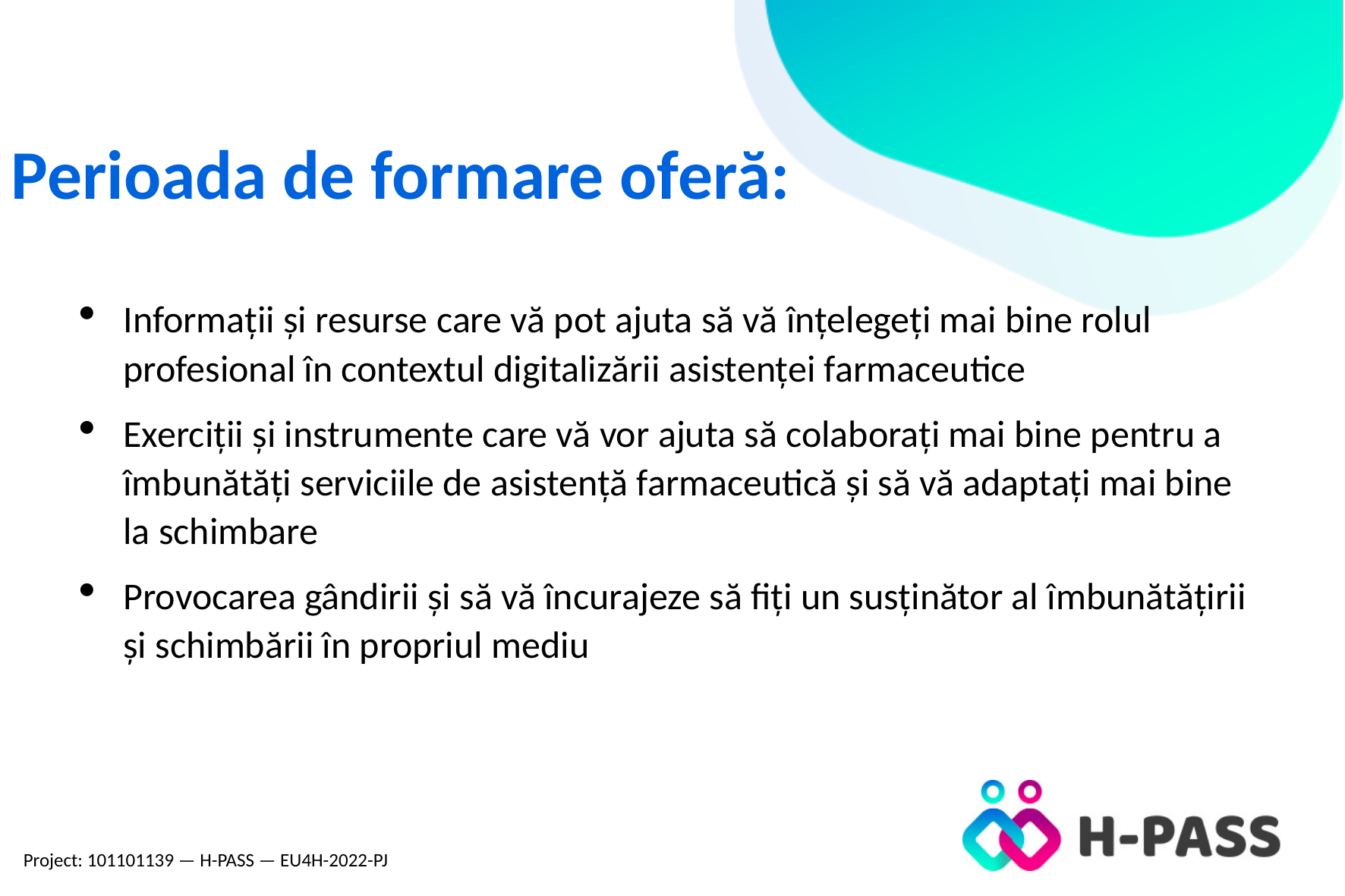

Perioada de formare oferă:
Informații și resurse care vă pot ajuta să vă înțelegeți mai bine rolul profesional în contextul digitalizării asistenței farmaceutice
Exerciții și instrumente care vă vor ajuta să colaborați mai bine pentru a îmbunătăți serviciile de asistență farmaceutică și să vă adaptați mai bine la schimbare
Provocarea gândirii și să vă încurajeze să fiți un susținător al îmbunătățirii și schimbării în propriul mediu

Project: 101101139 — H-PASS — EU4H-2022-PJ